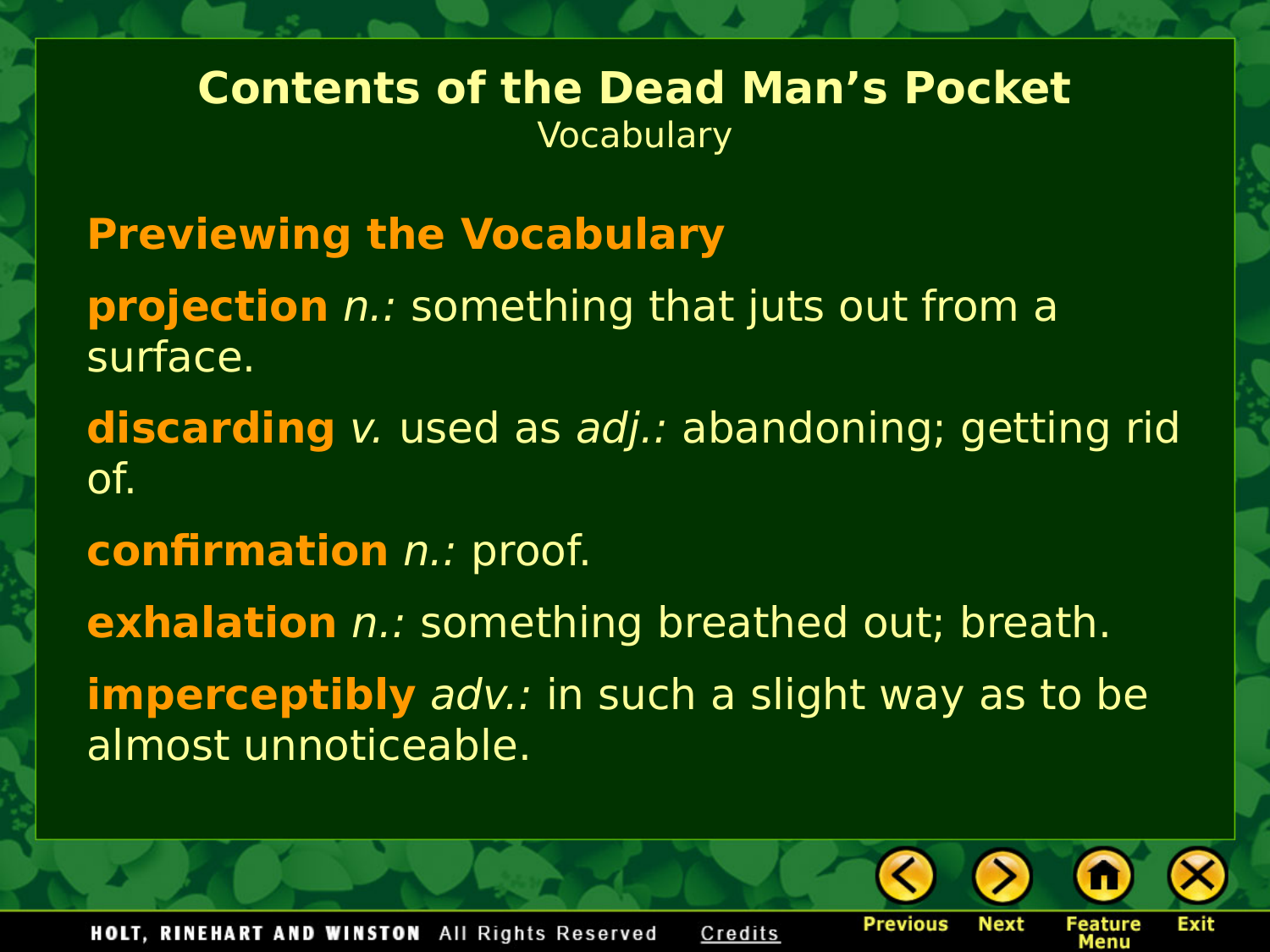

# Contents of the Dead Man’s Pocket Vocabulary
Previewing the Vocabulary
projection n.: something that juts out from a surface.
discarding v. used as adj.: abandoning; getting rid of.
confirmation n.: proof.
exhalation n.: something breathed out; breath.
imperceptibly adv.: in such a slight way as to be almost unnoticeable.